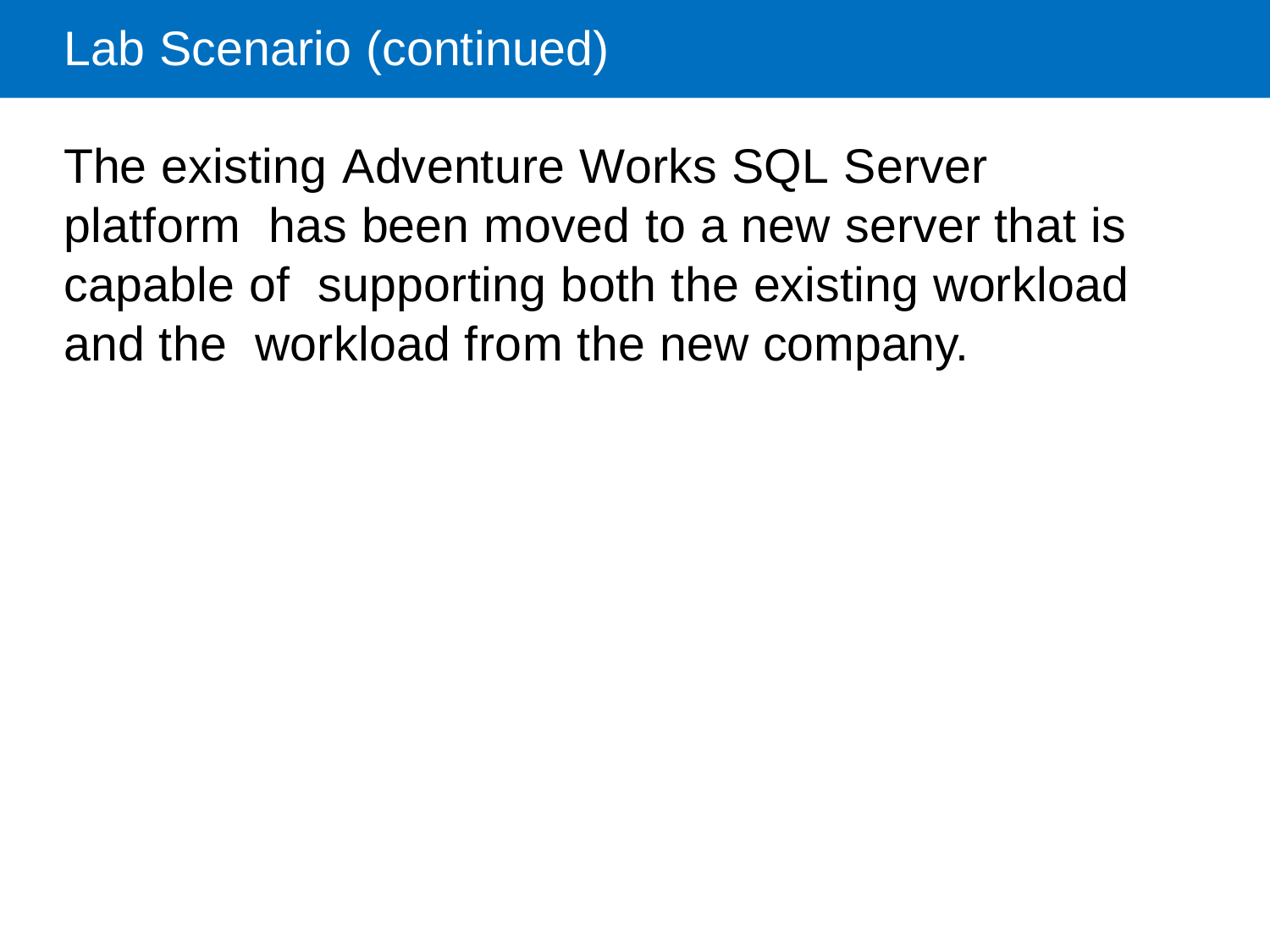

Lab Scenario (continued)

The existing Adventure Works SQL Server platform  has been moved to a new server that is capable of  supporting both the existing workload and the  workload from the new company.